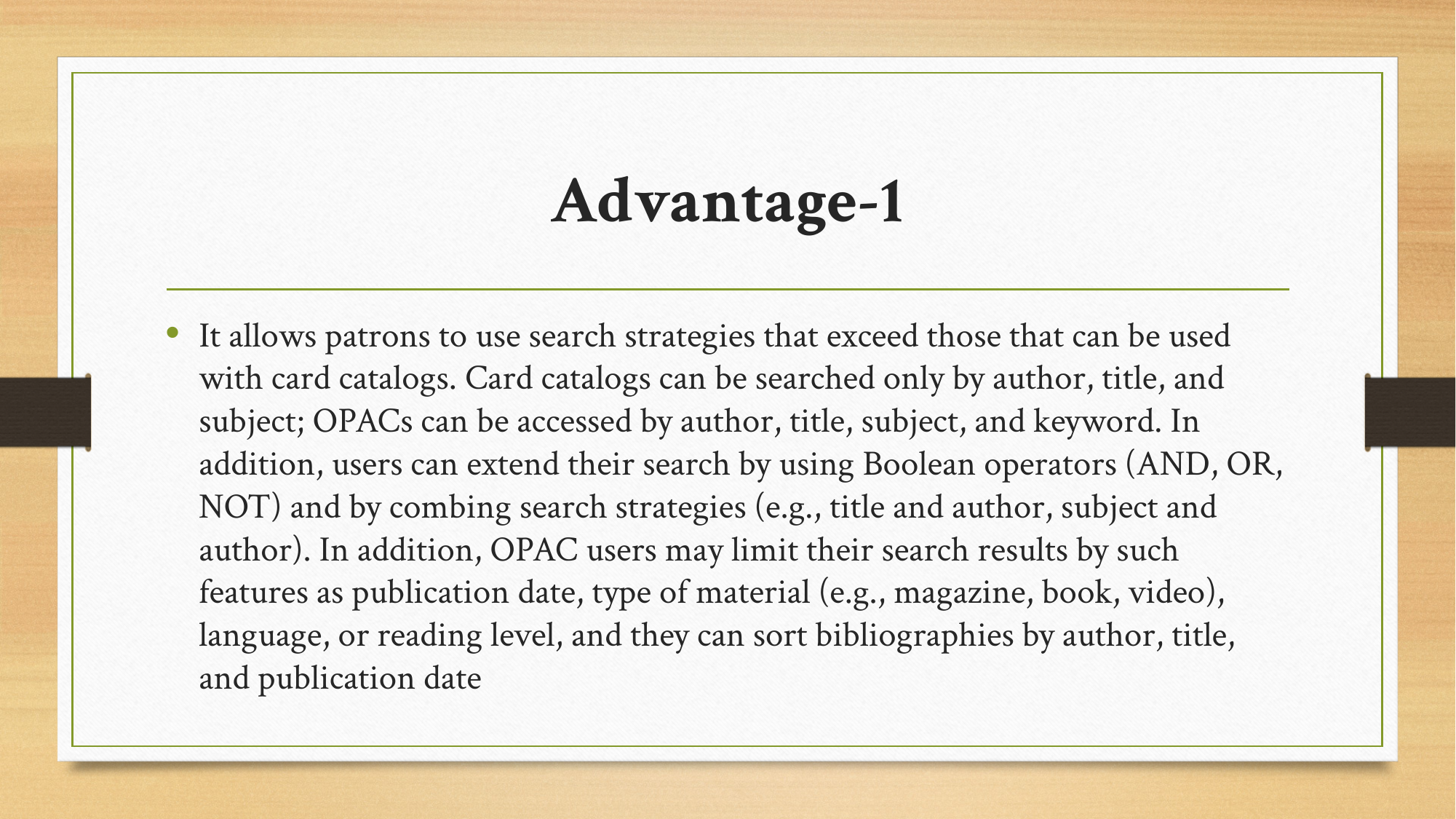

# Advantage-1
It allows patrons to use search strategies that exceed those that can be used with card catalogs. Card catalogs can be searched only by author, title, and subject; OPACs can be accessed by author, title, subject, and keyword. In addition, users can extend their search by using Boolean operators (AND, OR, NOT) and by combing search strategies (e.g., title and author, subject and author). In addition, OPAC users may limit their search results by such features as publication date, type of material (e.g., magazine, book, video), language, or reading level, and they can sort bibliographies by author, title, and publication date